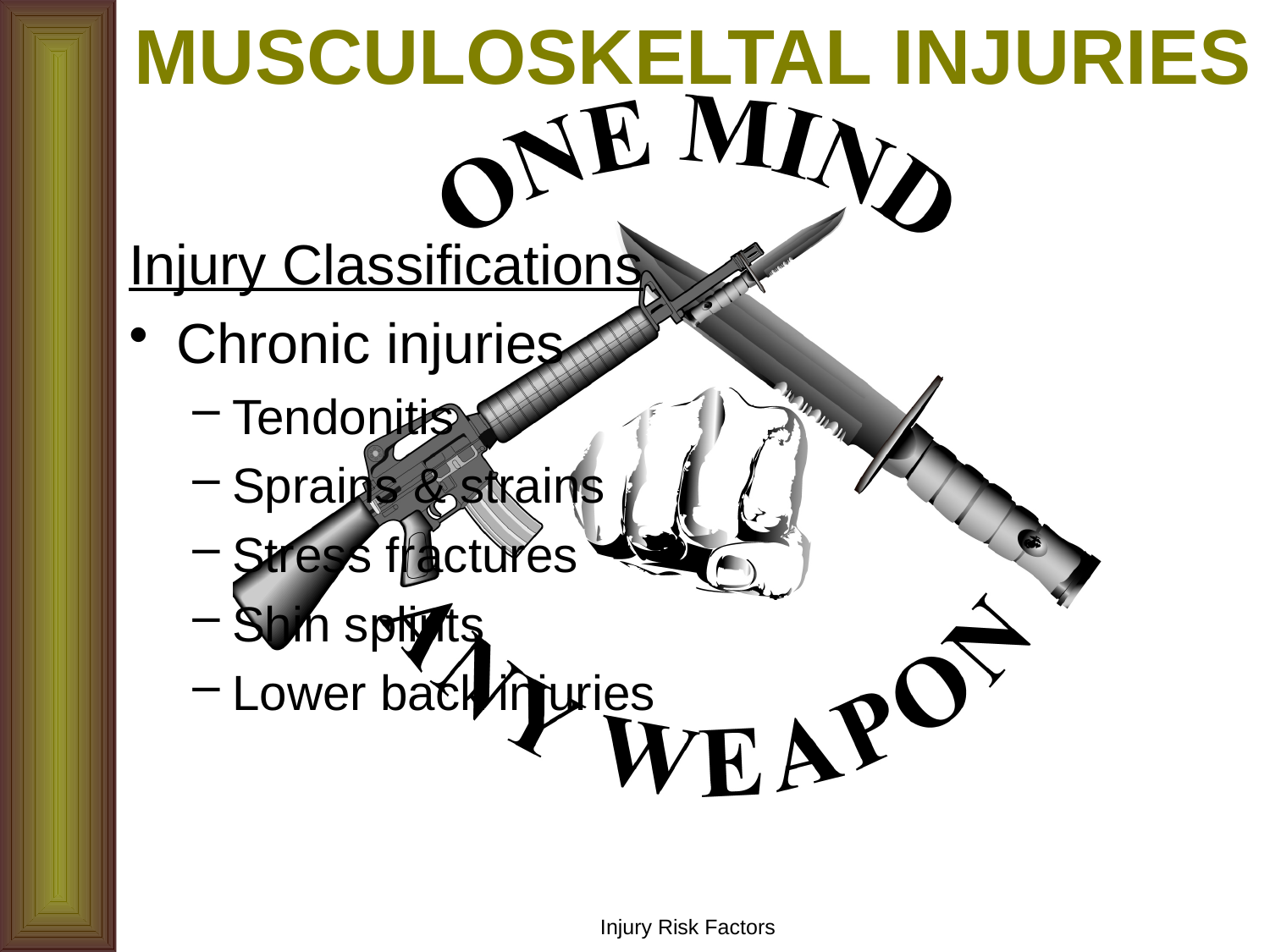

# MUSCULOSKELTAL INJURIES
Injury Classifications
Chronic injuries
Tendonitis
Sprains & strains
Stress fractures
Shin splints
Lower back injuries
Injury Risk Factors